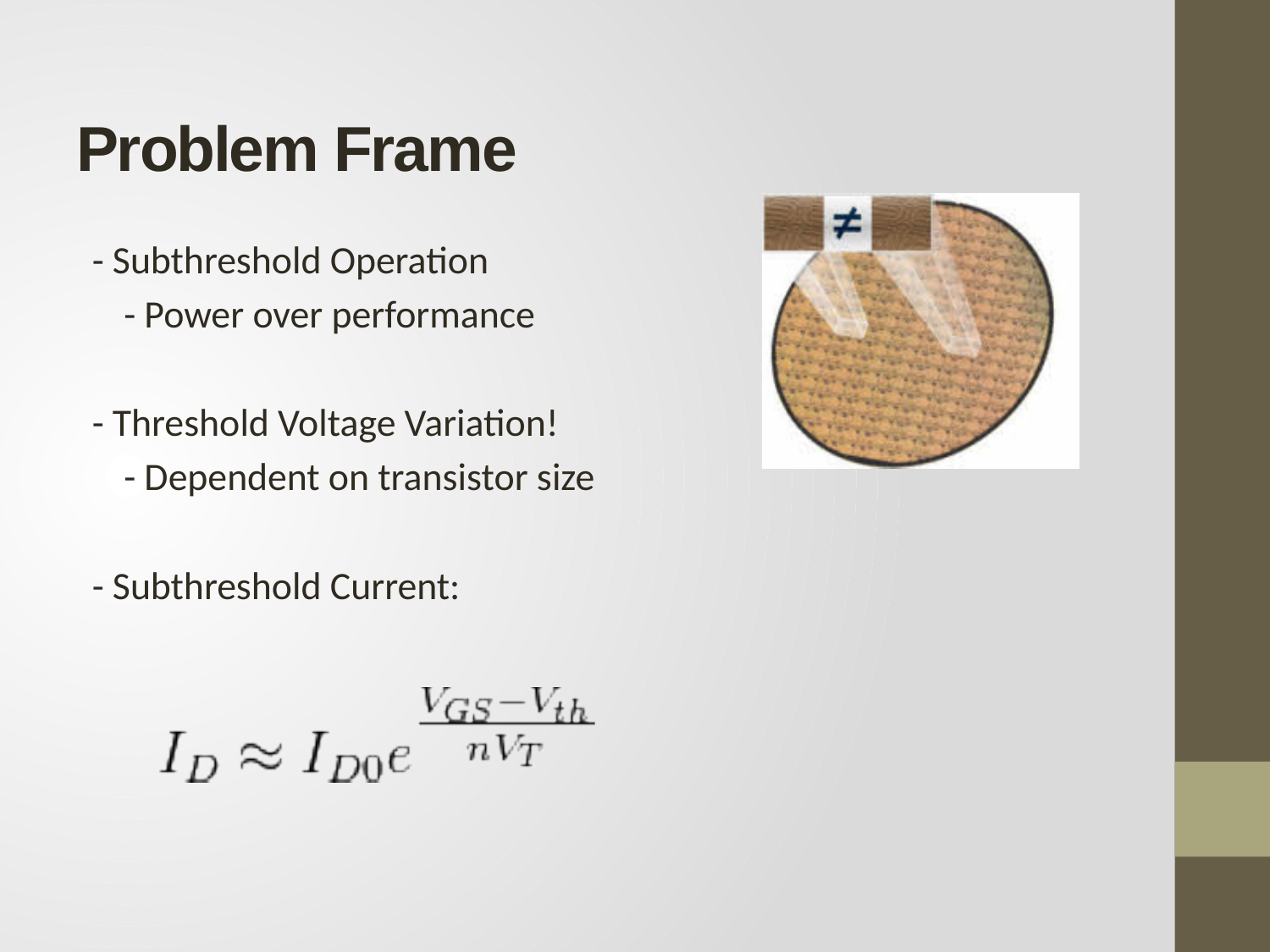

# Problem Frame

- Subthreshold Operation
	- Power over performance

- Threshold Voltage Variation!
	- Dependent on transistor size

- Subthreshold Current: